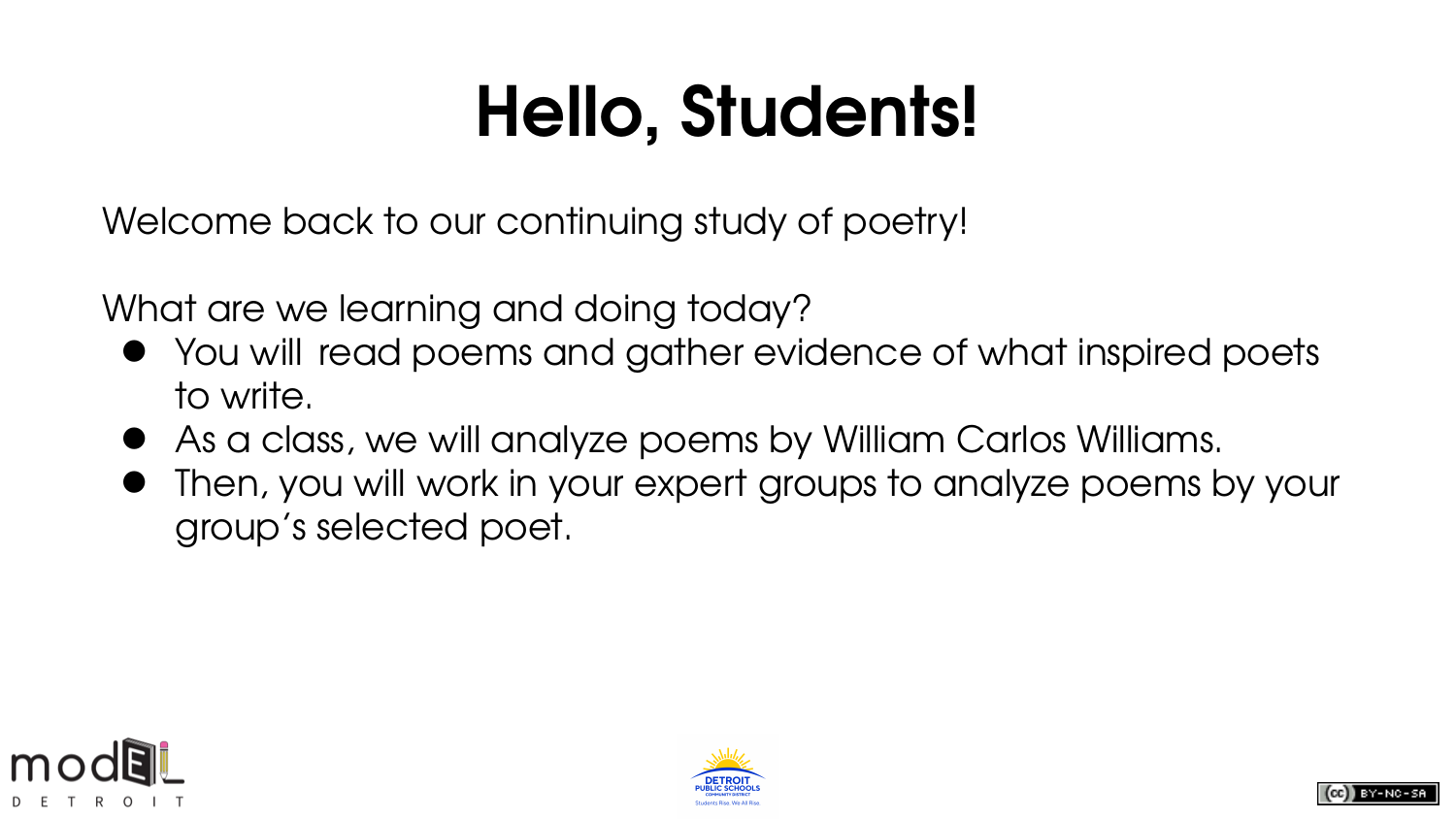

# Hello, Students!
Welcome back to our continuing study of poetry!

What are we learning and doing today?
You will  read poems and gather evidence of what inspired poets to write.
As a class, we will analyze poems by William Carlos Williams.
Then, you will work in your expert groups to analyze poems by your group’s selected poet.